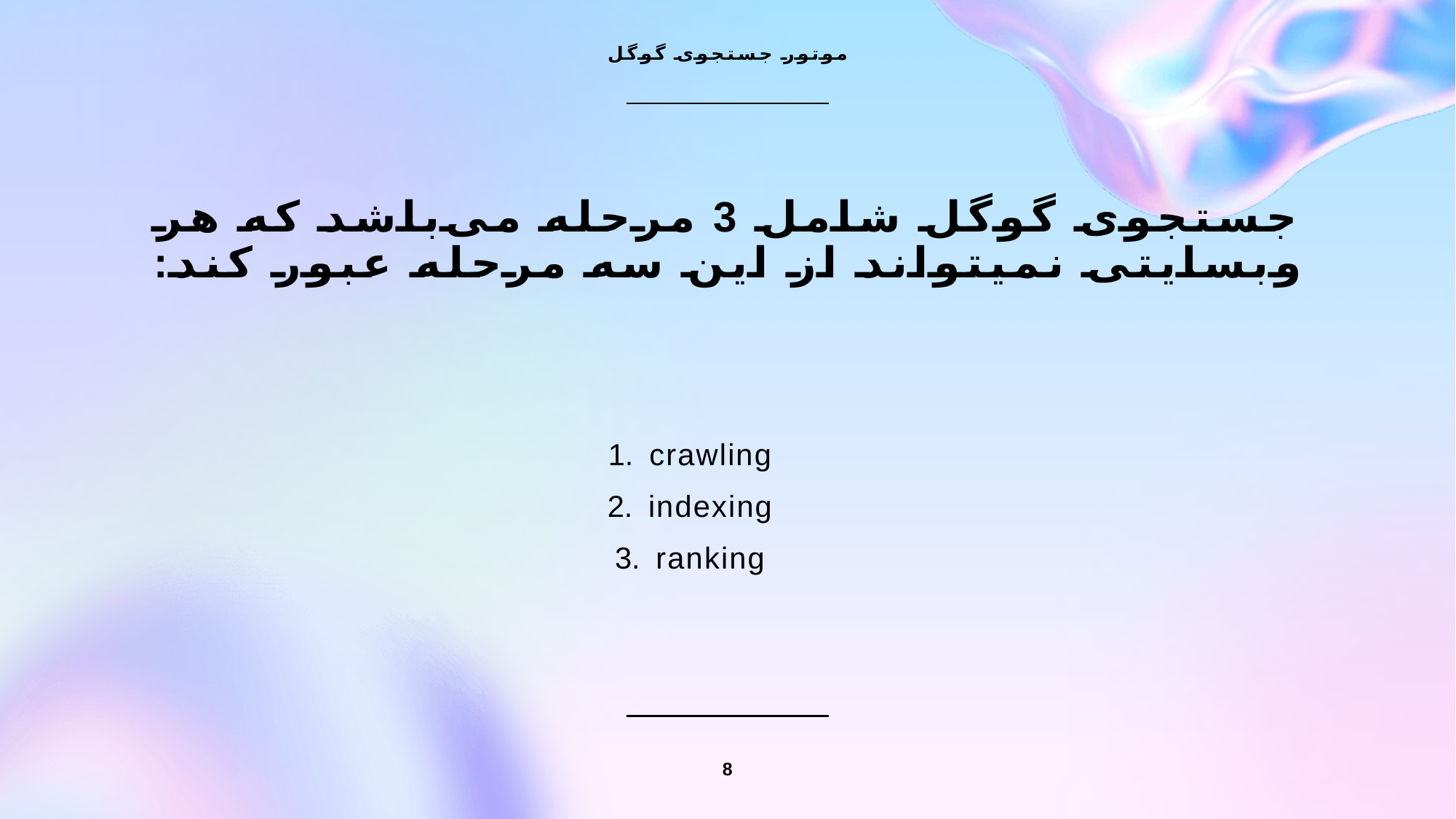

موتور جستجوی گوگل
# جستجوی گوگل شامل 3 مرحله می‌باشد که هر وبسایتی نمیتواند از این سه مرحله عبور کند:
crawling
indexing
ranking
8